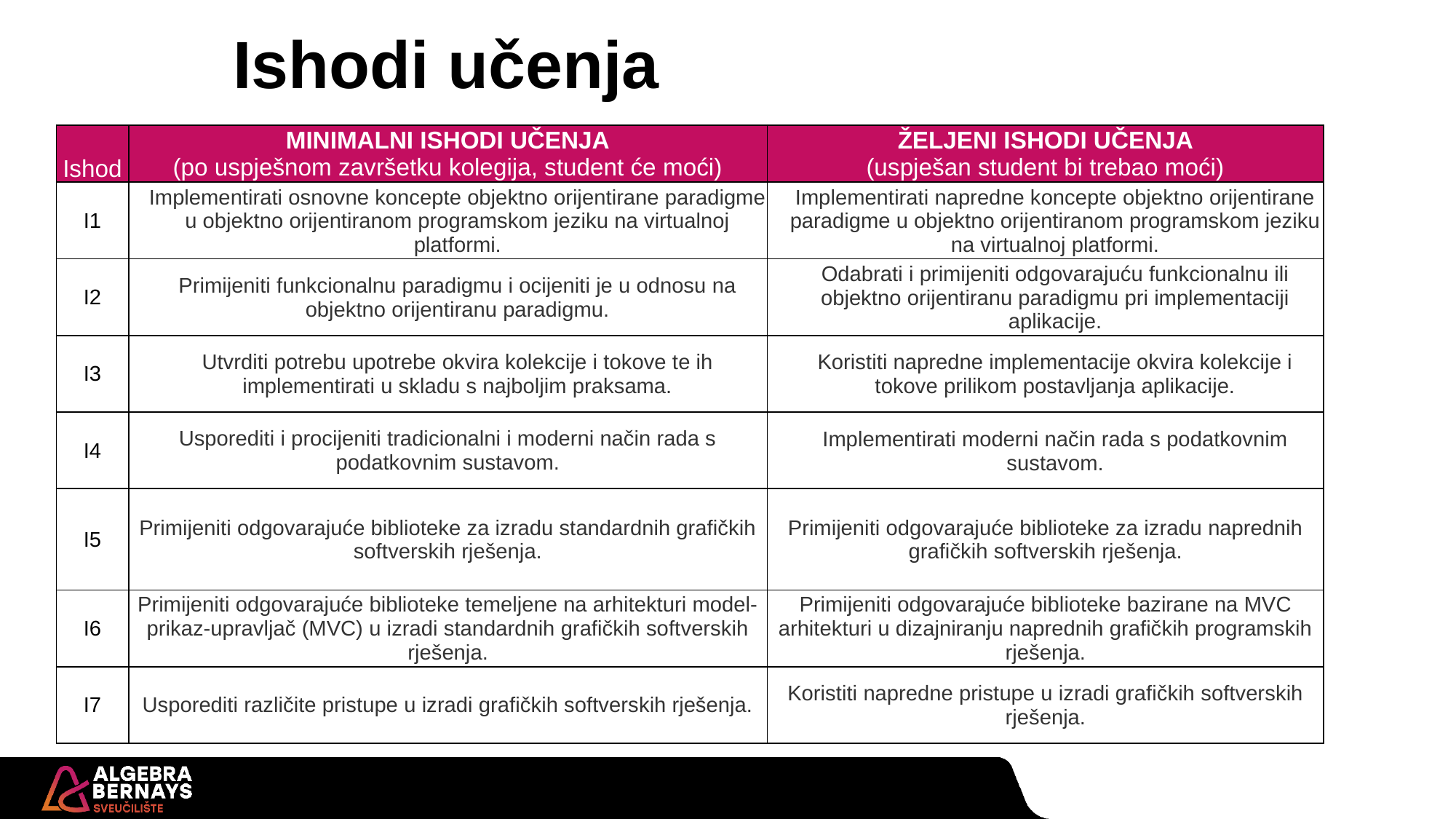

Ishodi učenja
| Ishod | MINIMALNI ISHODI UČENJA (po uspješnom završetku kolegija, student će moći) | ŽELJENI ISHODI UČENJA (uspješan student bi trebao moći) |
| --- | --- | --- |
| I1 | Implementirati osnovne koncepte objektno orijentirane paradigme u objektno orijentiranom programskom jeziku na virtualnoj platformi. | Implementirati napredne koncepte objektno orijentirane paradigme u objektno orijentiranom programskom jeziku na virtualnoj platformi. |
| I2 | Primijeniti funkcionalnu paradigmu i ocijeniti je u odnosu na objektno orijentiranu paradigmu. | Odabrati i primijeniti odgovarajuću funkcionalnu ili objektno orijentiranu paradigmu pri implementaciji aplikacije. |
| I3 | Utvrditi potrebu upotrebe okvira kolekcije i tokove te ih implementirati u skladu s najboljim praksama. | Koristiti napredne implementacije okvira kolekcije i tokove prilikom postavljanja aplikacije. |
| I4 | Usporediti i procijeniti tradicionalni i moderni način rada s podatkovnim sustavom. | Implementirati moderni način rada s podatkovnim sustavom. |
| I5 | Primijeniti odgovarajuće biblioteke za izradu standardnih grafičkih softverskih rješenja. | Primijeniti odgovarajuće biblioteke za izradu naprednih grafičkih softverskih rješenja. |
| I6 | Primijeniti odgovarajuće biblioteke temeljene na arhitekturi model-prikaz-upravljač (MVC) u izradi standardnih grafičkih softverskih rješenja. | Primijeniti odgovarajuće biblioteke bazirane na MVC arhitekturi u dizajniranju naprednih grafičkih programskih rješenja. |
| I7 | Usporediti različite pristupe u izradi grafičkih softverskih rješenja. | Koristiti napredne pristupe u izradi grafičkih softverskih rješenja. |